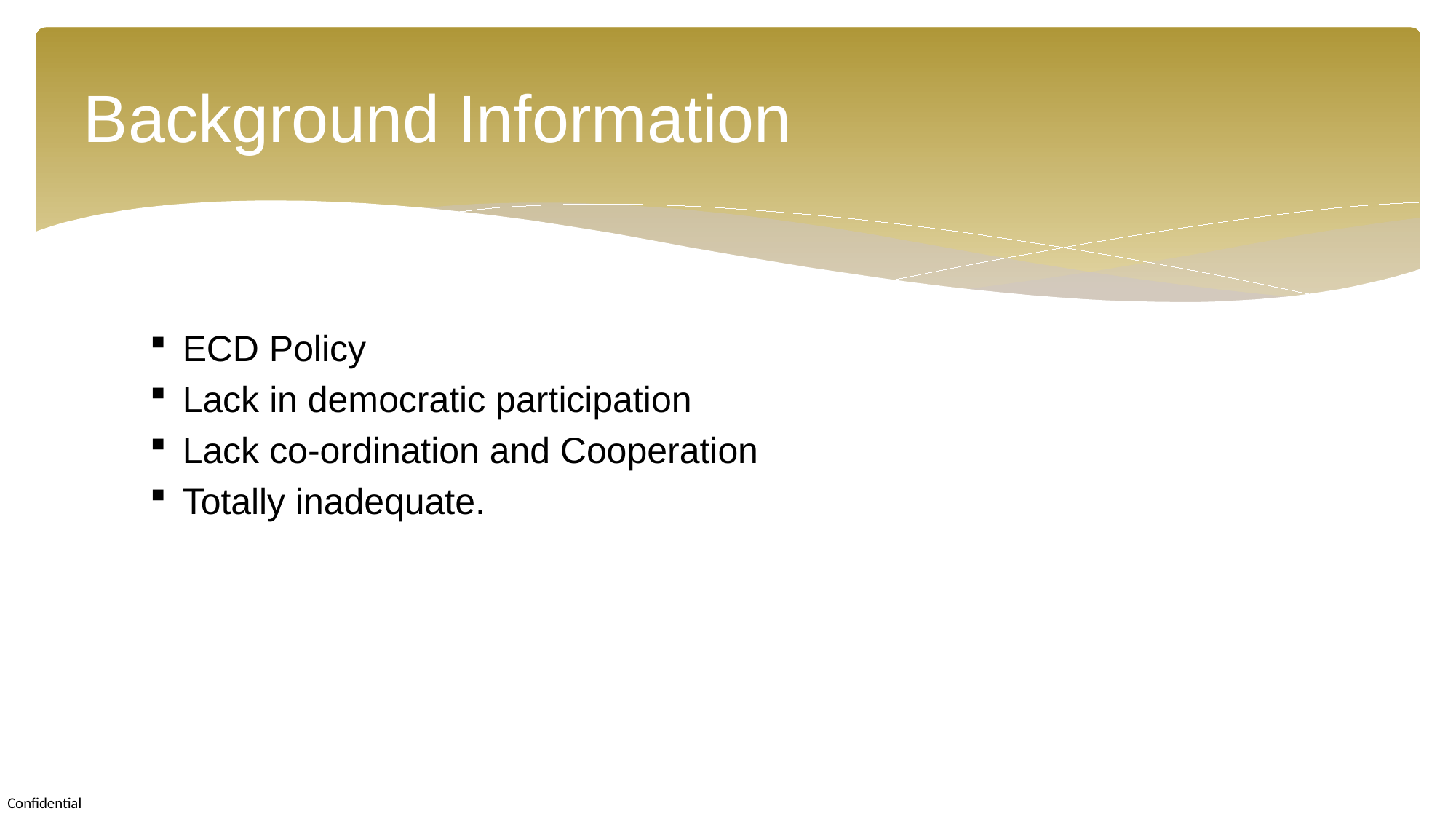

# Background Information
ECD Policy
Lack in democratic participation
Lack co-ordination and Cooperation
Totally inadequate.